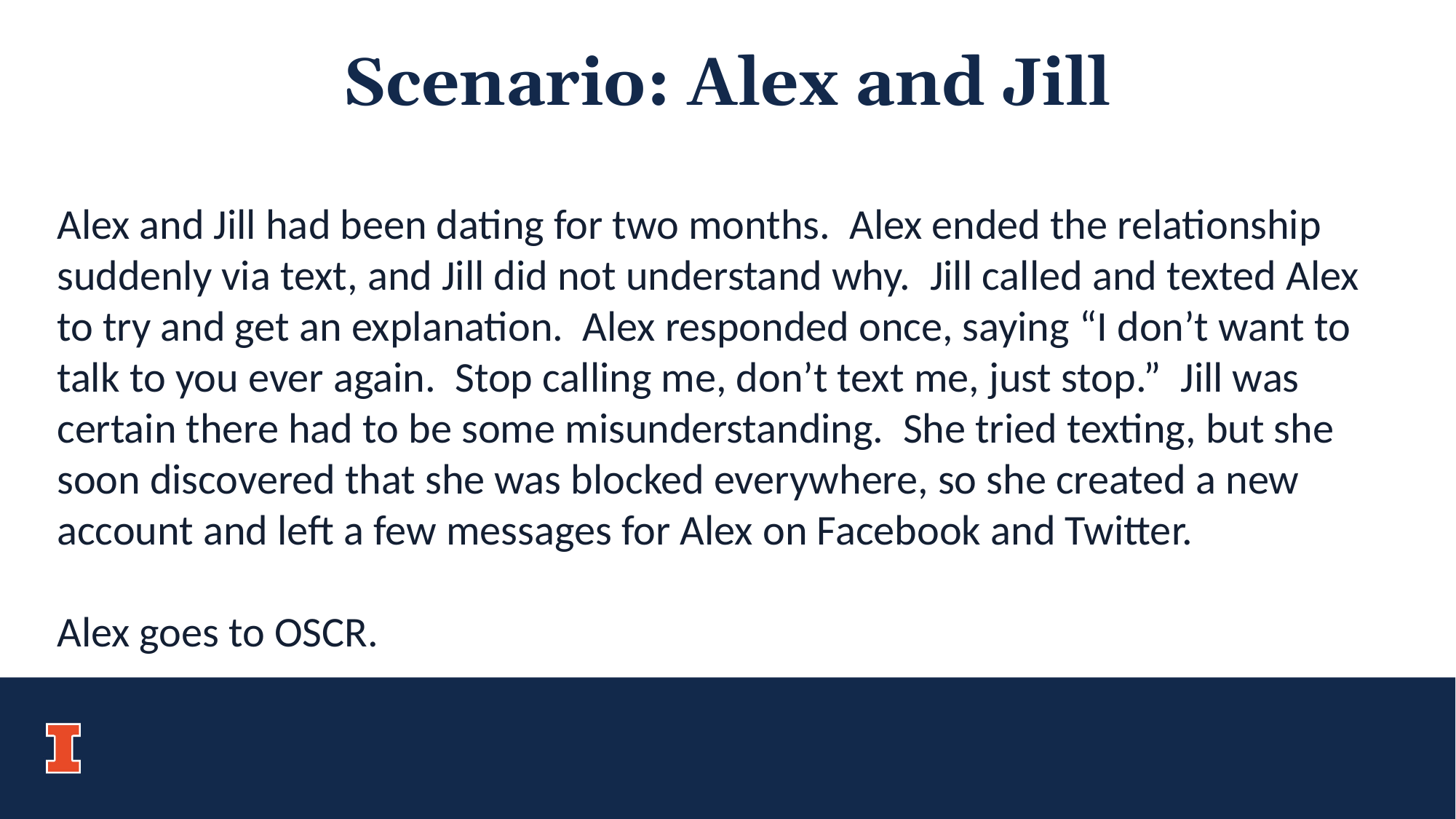

Scenario: Alex and Jill
Alex and Jill had been dating for two months.  Alex ended the relationship suddenly via text, and Jill did not understand why.  Jill called and texted Alex to try and get an explanation.  Alex responded once, saying “I don’t want to talk to you ever again.  Stop calling me, don’t text me, just stop.”  Jill was certain there had to be some misunderstanding.  She tried texting, but she soon discovered that she was blocked everywhere, so she created a new account and left a few messages for Alex on Facebook and Twitter.

Alex goes to OSCR.